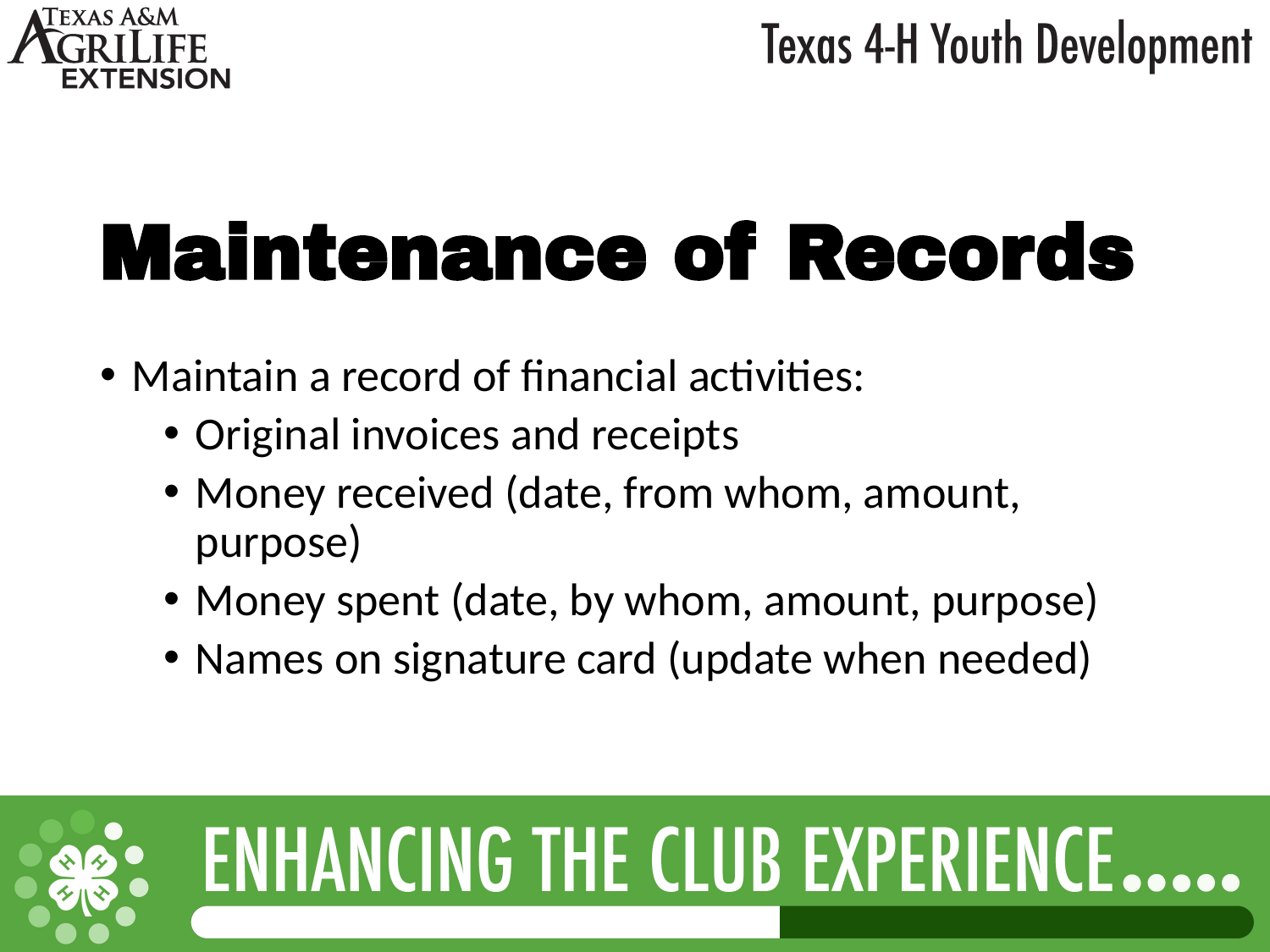

# Maintenance of Records
Maintain a record of financial activities:
Original invoices and receipts
Money received (date, from whom, amount, purpose)
Money spent (date, by whom, amount, purpose)
Names on signature card (update when needed)